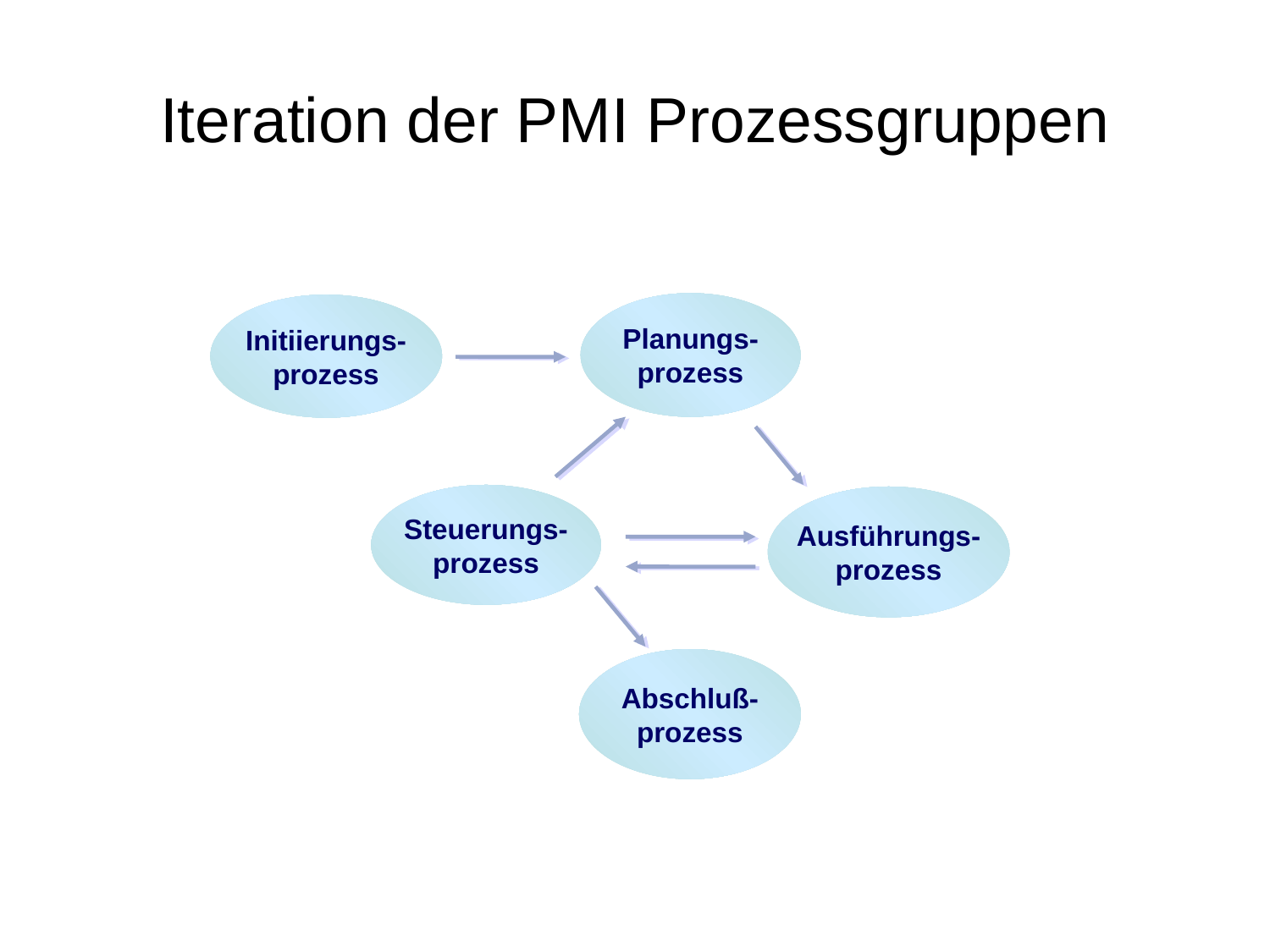

# Iteration der PMI Prozessgruppen
Planungs-
prozess
Initiierungs-
prozess

Steuerungs-
prozess
Ausführungs-
prozess

Abschluß-
prozess